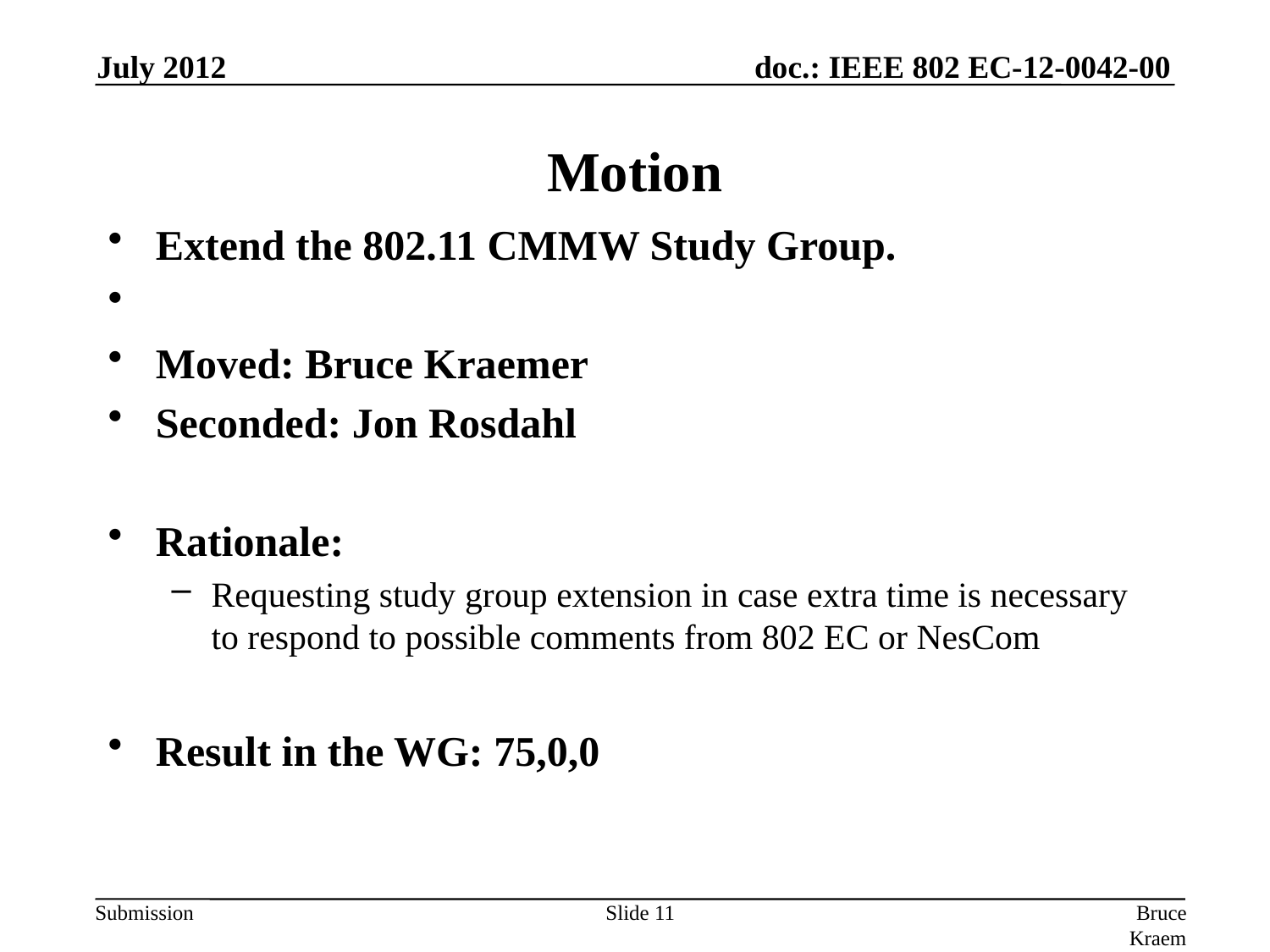

July 2012
# Motion
Extend the 802.11 CMMW Study Group.

Moved: Bruce Kraemer
Seconded: Jon Rosdahl

Rationale:
Requesting study group extension in case extra time is necessary to respond to possible comments from 802 EC or NesCom

Result in the WG: 75,0,0
Slide 11
Bruce Kraemer,  Marvell